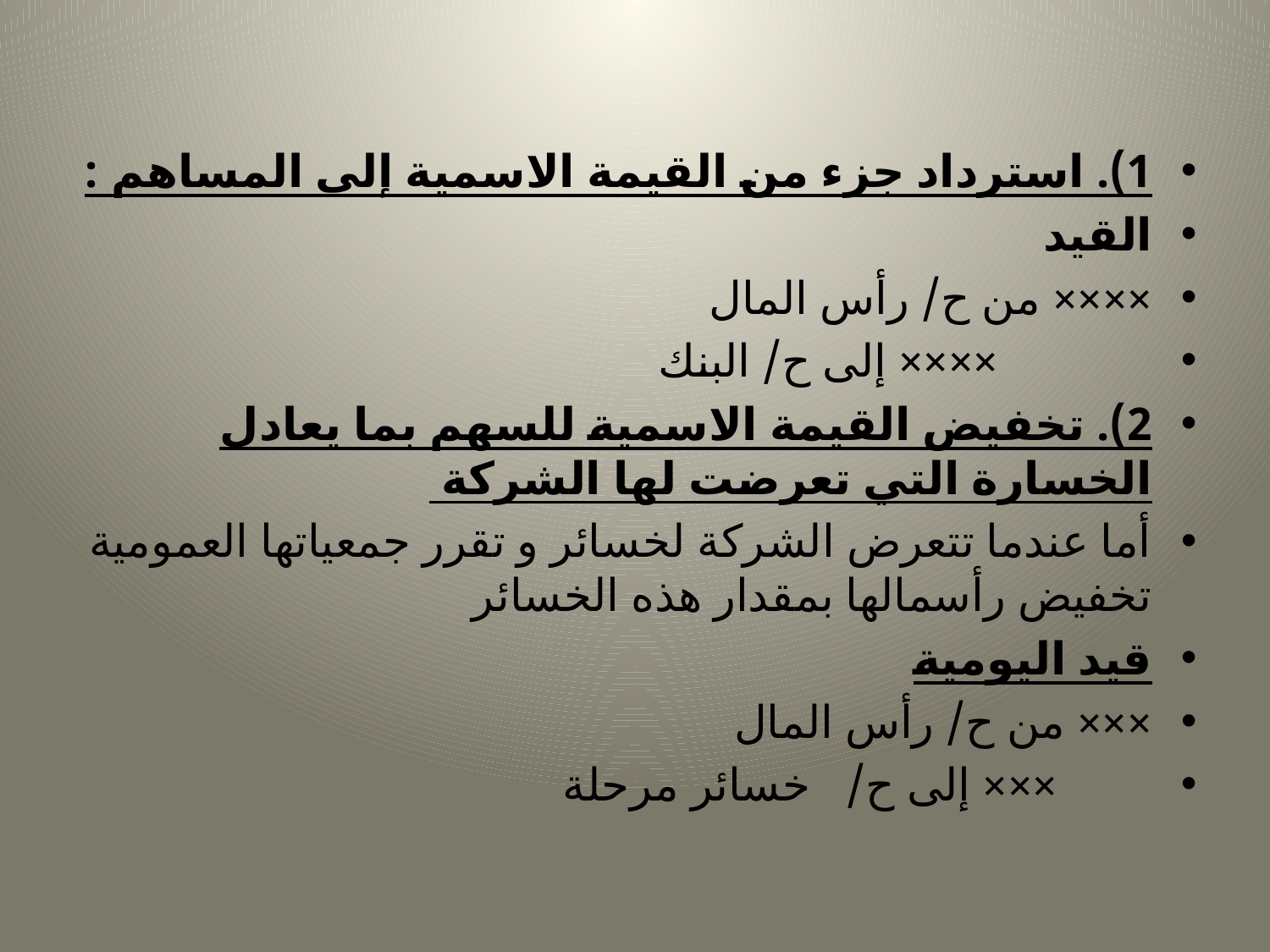

#
1). استرداد جزء من القيمة الاسمية إلى المساهم :
القيد
×××× من ح/ رأس المال
             ×××× إلى ح/ البنك
2). تخفيض القيمة الاسمية للسهم بما يعادل الخسارة التي تعرضت لها الشركة
أما عندما تتعرض الشركة لخسائر و تقرر جمعياتها العمومية تخفيض رأسمالها بمقدار هذه الخسائر
قيد اليومية
××× من ح/ رأس المال
        ××× إلى ح/   خسائر مرحلة